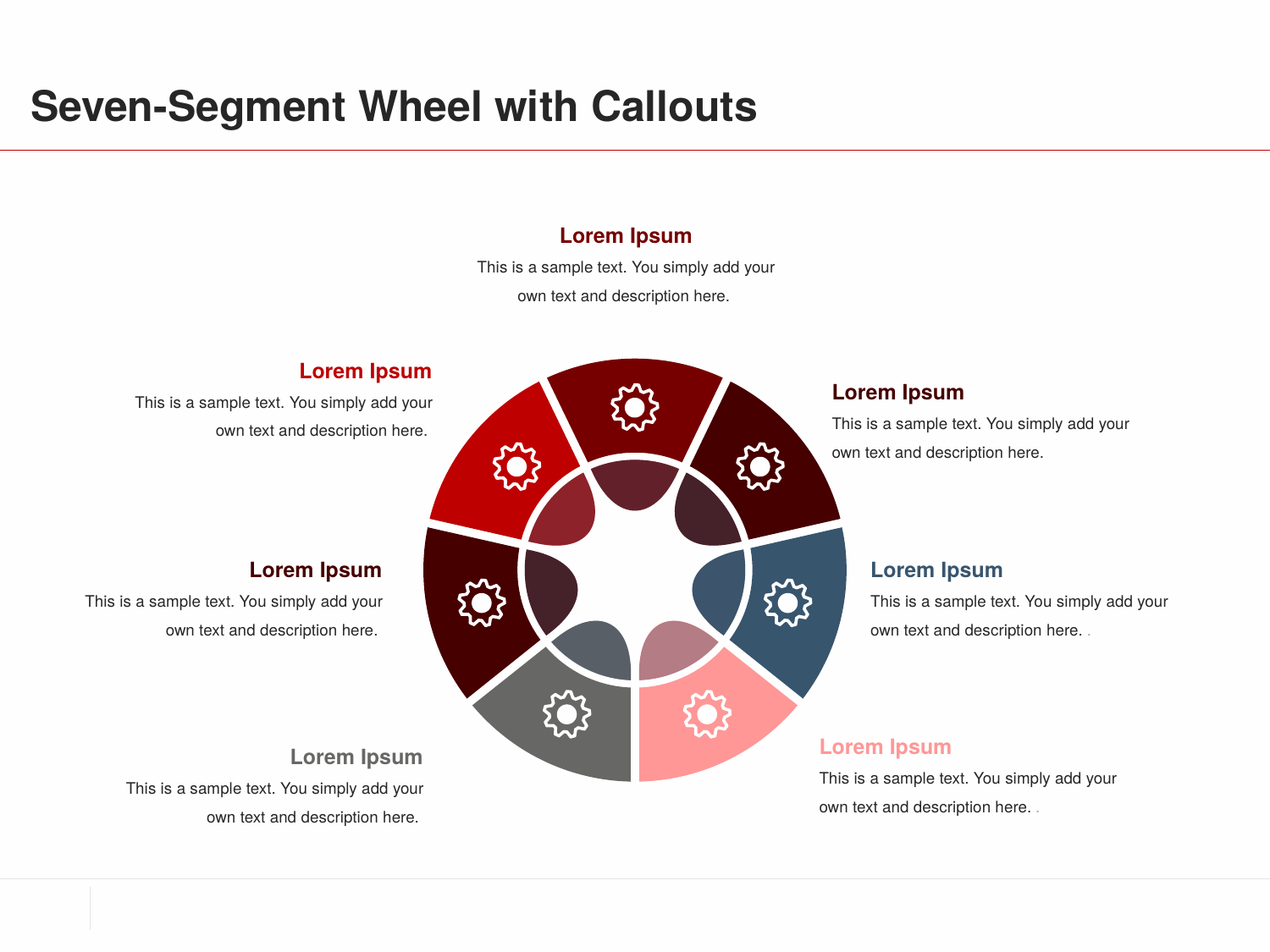

# Seven-Segment Wheel with Callouts
Lorem Ipsum
This is a sample text. You simply add your own text and description here.
Lorem Ipsum
This is a sample text. You simply add your own text and description here.
Lorem Ipsum
This is a sample text. You simply add your own text and description here.

Lorem Ipsum
This is a sample text. You simply add your own text and description here.
Lorem Ipsum
This is a sample text. You simply add your own text and description here. .
Lorem Ipsum
This is a sample text. You simply add your own text and description here. .
Lorem Ipsum
This is a sample text. You simply add your own text and description here.